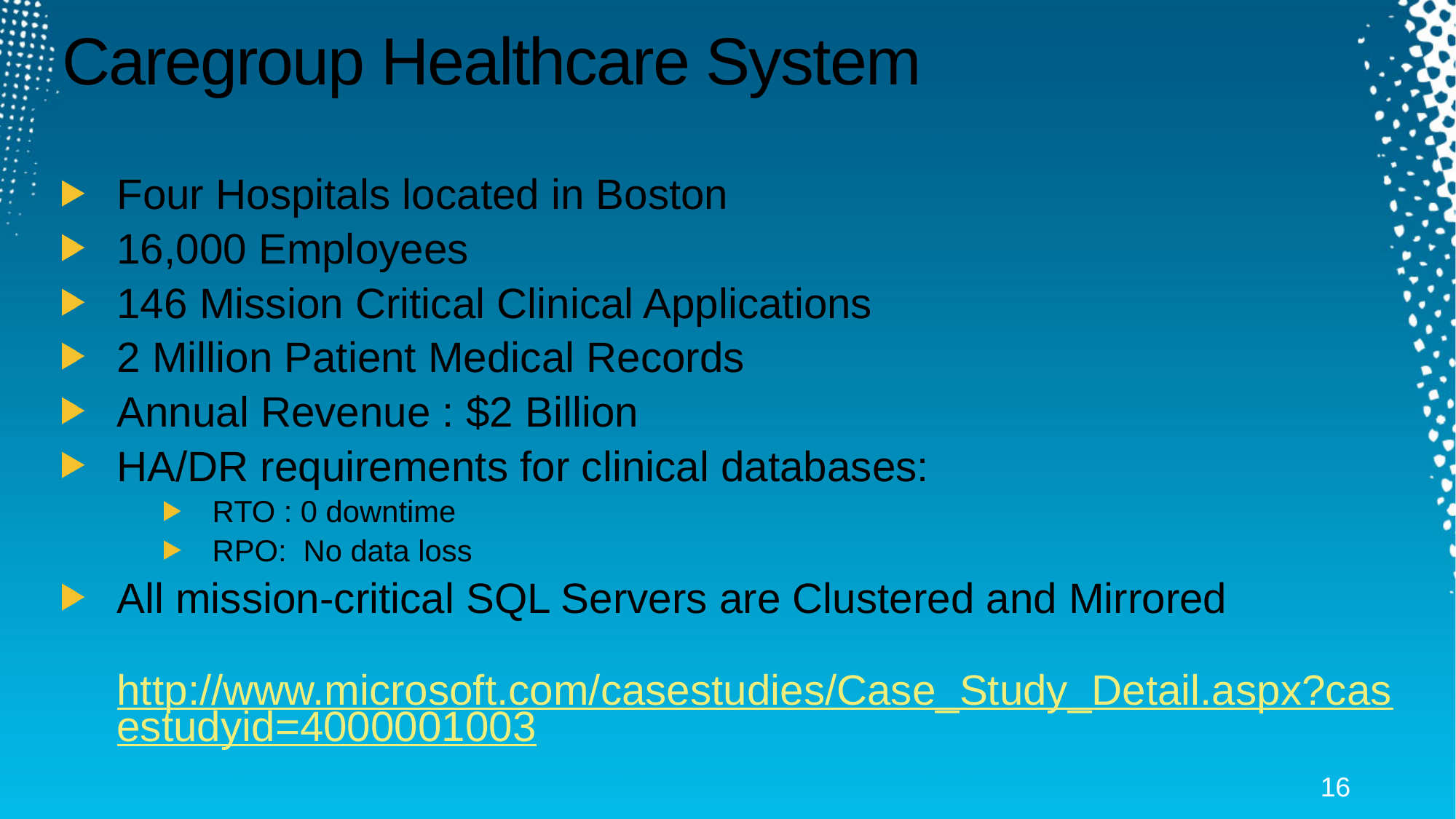

# Caregroup Healthcare System
Four Hospitals located in Boston
16,000 Employees
146 Mission Critical Clinical Applications
2 Million Patient Medical Records
Annual Revenue : $2 Billion
HA/DR requirements for clinical databases:
RTO : 0 downtime
RPO:  No data loss
All mission-critical SQL Servers are Clustered and Mirrored
http://www.microsoft.com/casestudies/Case_Study_Detail.aspx?casestudyid=4000001003
16